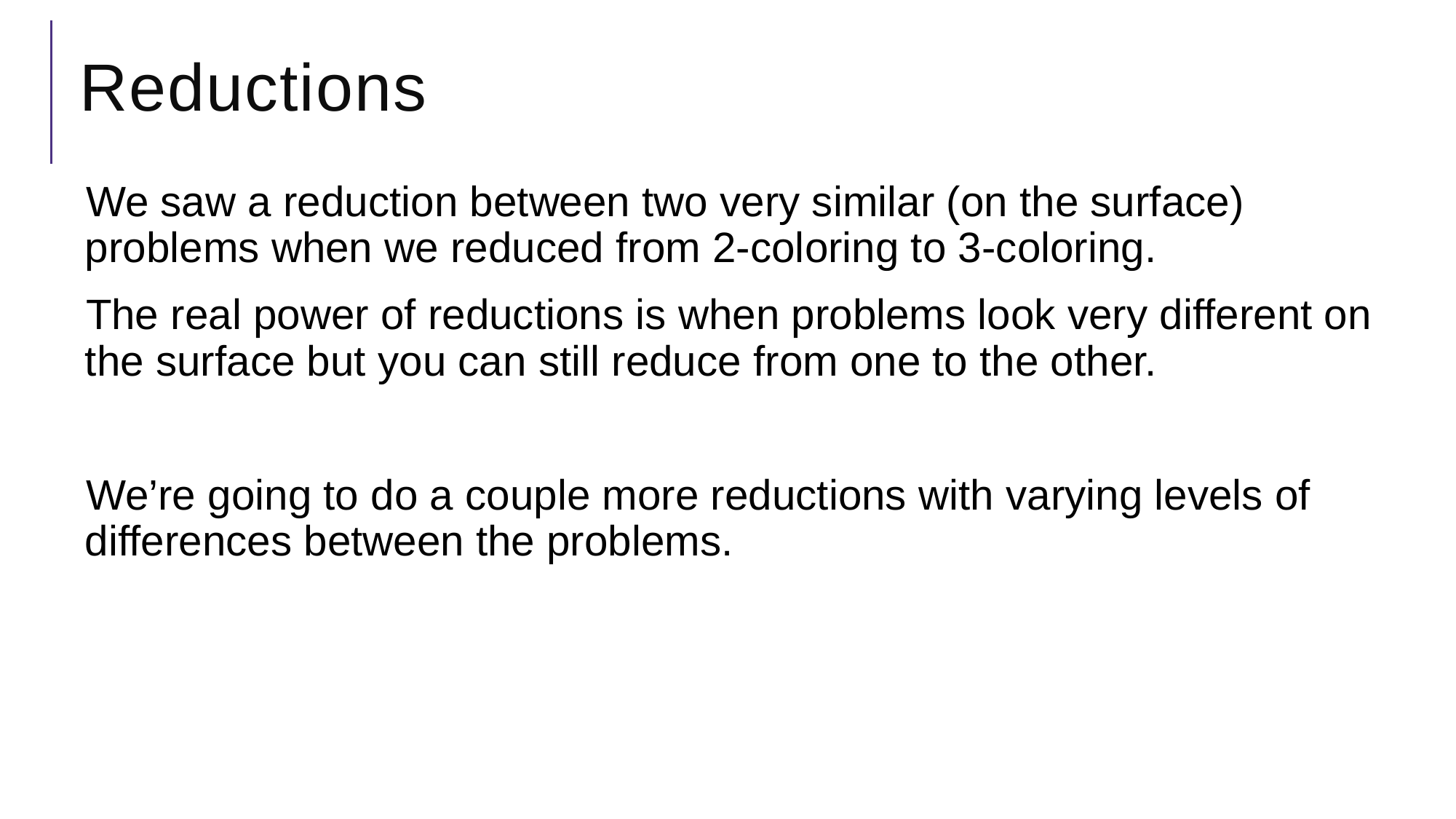

# Reductions
We saw a reduction between two very similar (on the surface) problems when we reduced from 2-coloring to 3-coloring.
The real power of reductions is when problems look very different on the surface but you can still reduce from one to the other.

We’re going to do a couple more reductions with varying levels of differences between the problems.